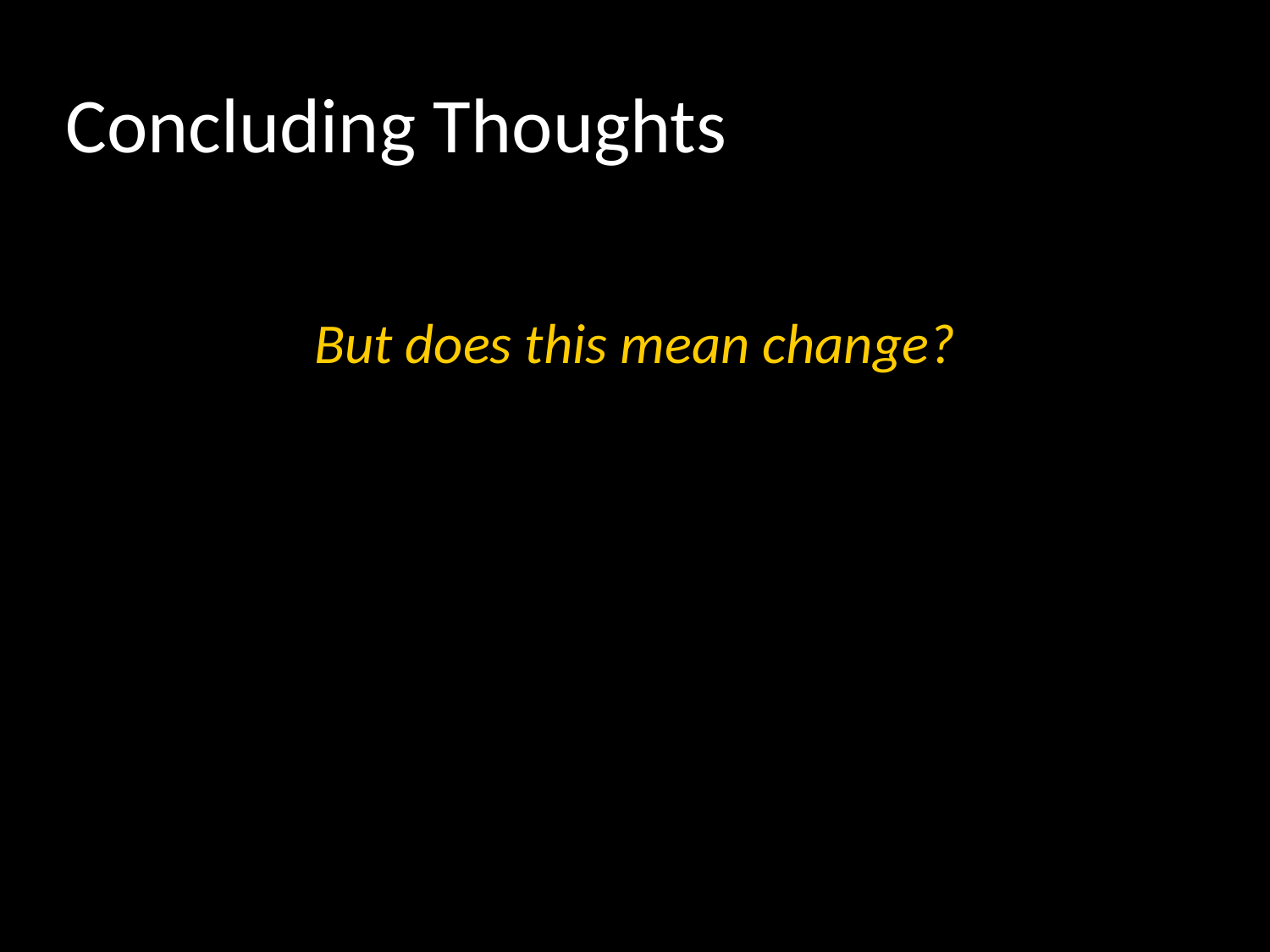

# Concluding Thoughts

But does this mean change?